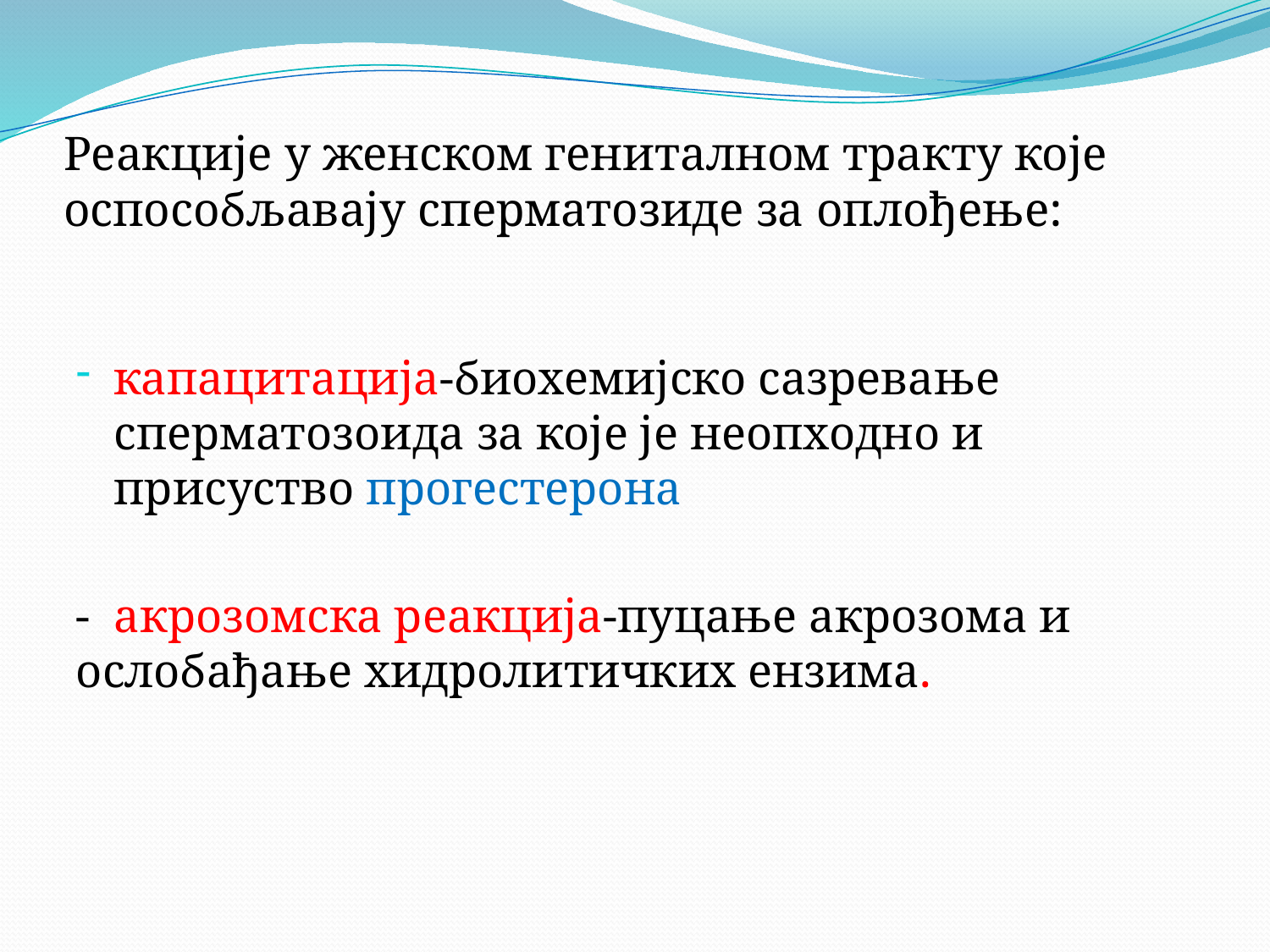

# Реакције у женском гениталном тракту које оспособљавају сперматозиде за оплођење:
капацитација-биохемијско сазревање сперматозоида за које је неопходно и присуство прогестерона

-  акрозомска реакција-пуцање акрозома и ослобађање хидролитичких ензима.